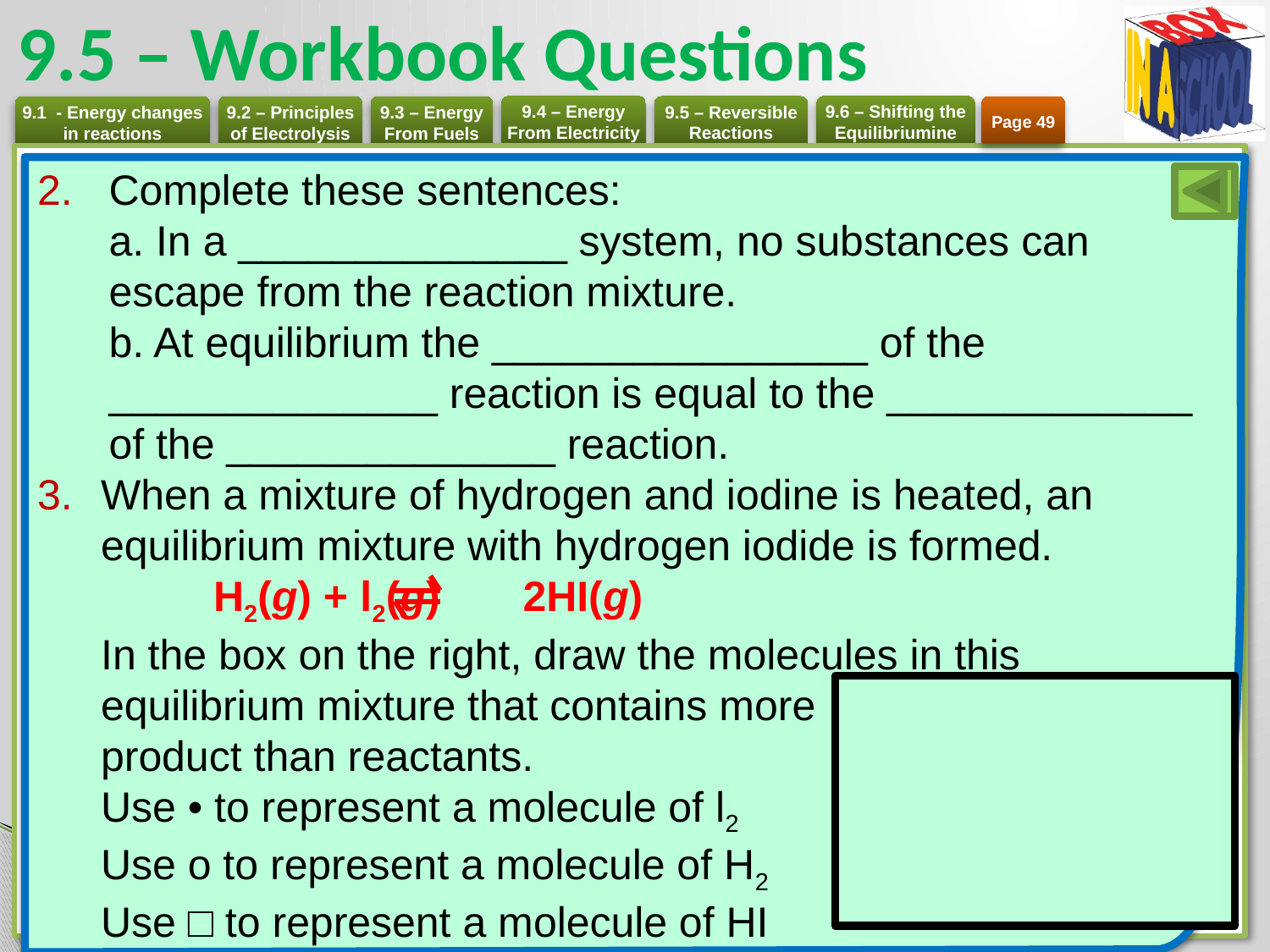

# 9.5 – Workbook Questions
Page 49
Complete these sentences:
a. In a ______________ system, no substances can escape from the reaction mixture.
b. At equilibrium the ________________ of the ______________ reaction is equal to the _____________ of the ______________ reaction.
When a mixture of hydrogen and iodine is heated, an equilibrium mixture with hydrogen iodide is formed.
	H2(g) + l2(g)       2HI(g)
In the box on the right, draw the molecules in this equilibrium mixture that contains more
product than reactants.
Use • to represent a molecule of l2
Use o to represent a molecule of H2
Use □ to represent a molecule of HI